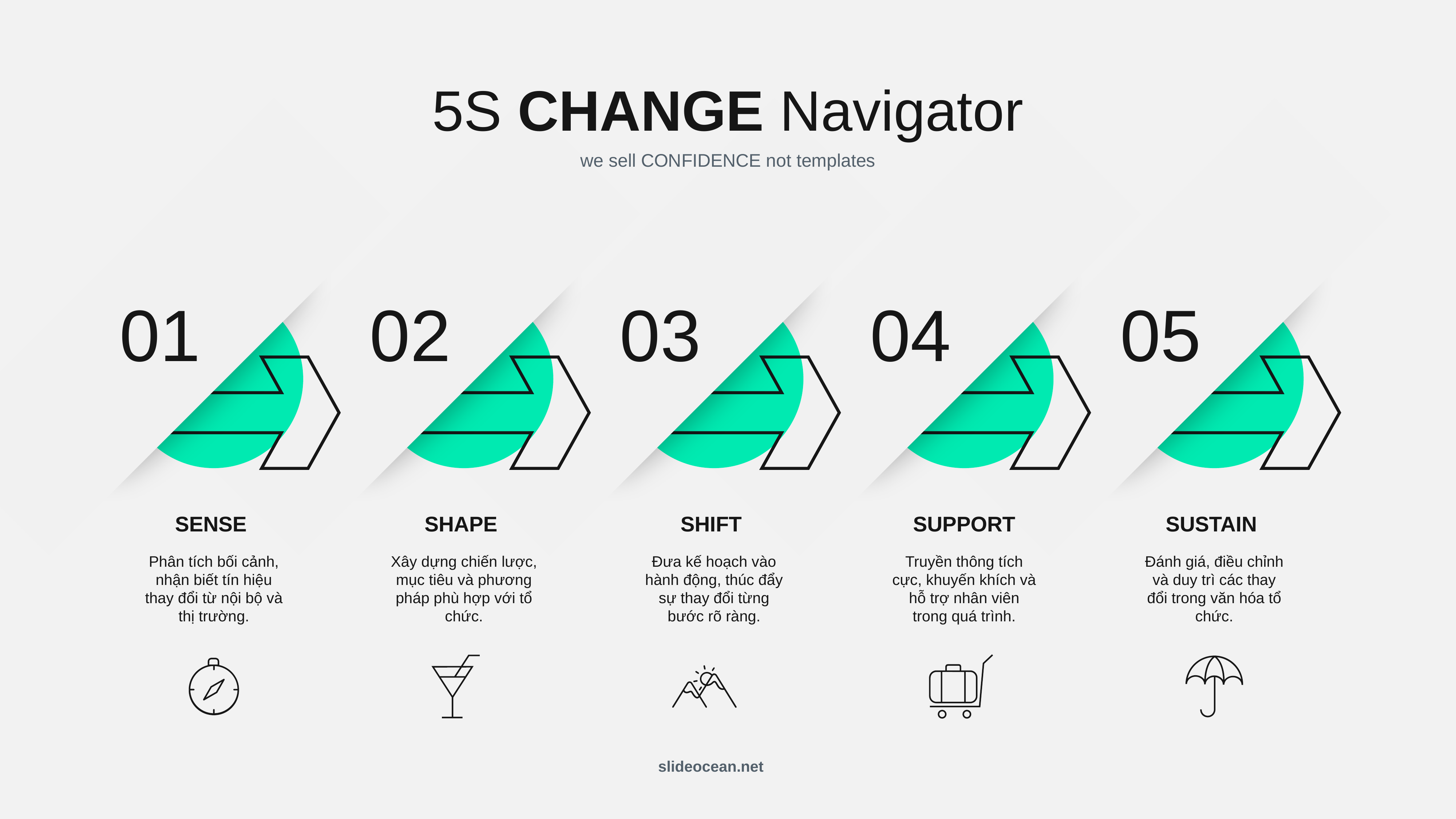

5S CHANGE Navigator

we sell CONFIDENCE not templates

01
02
03
04
05

SENSE
Phân tích bối cảnh, nhận biết tín hiệu thay đổi từ nội bộ và thị trường.
SHAPE
Xây dựng chiến lược, mục tiêu và phương pháp phù hợp với tổ chức.
SHIFT
Đưa kế hoạch vào hành động, thúc đẩy sự thay đổi từng bước rõ ràng.
SUPPORT
Truyền thông tích cực, khuyến khích và hỗ trợ nhân viên trong quá trình.
SUSTAIN
Đánh giá, điều chỉnh và duy trì các thay đổi trong văn hóa tổ chức.

slideocean.net